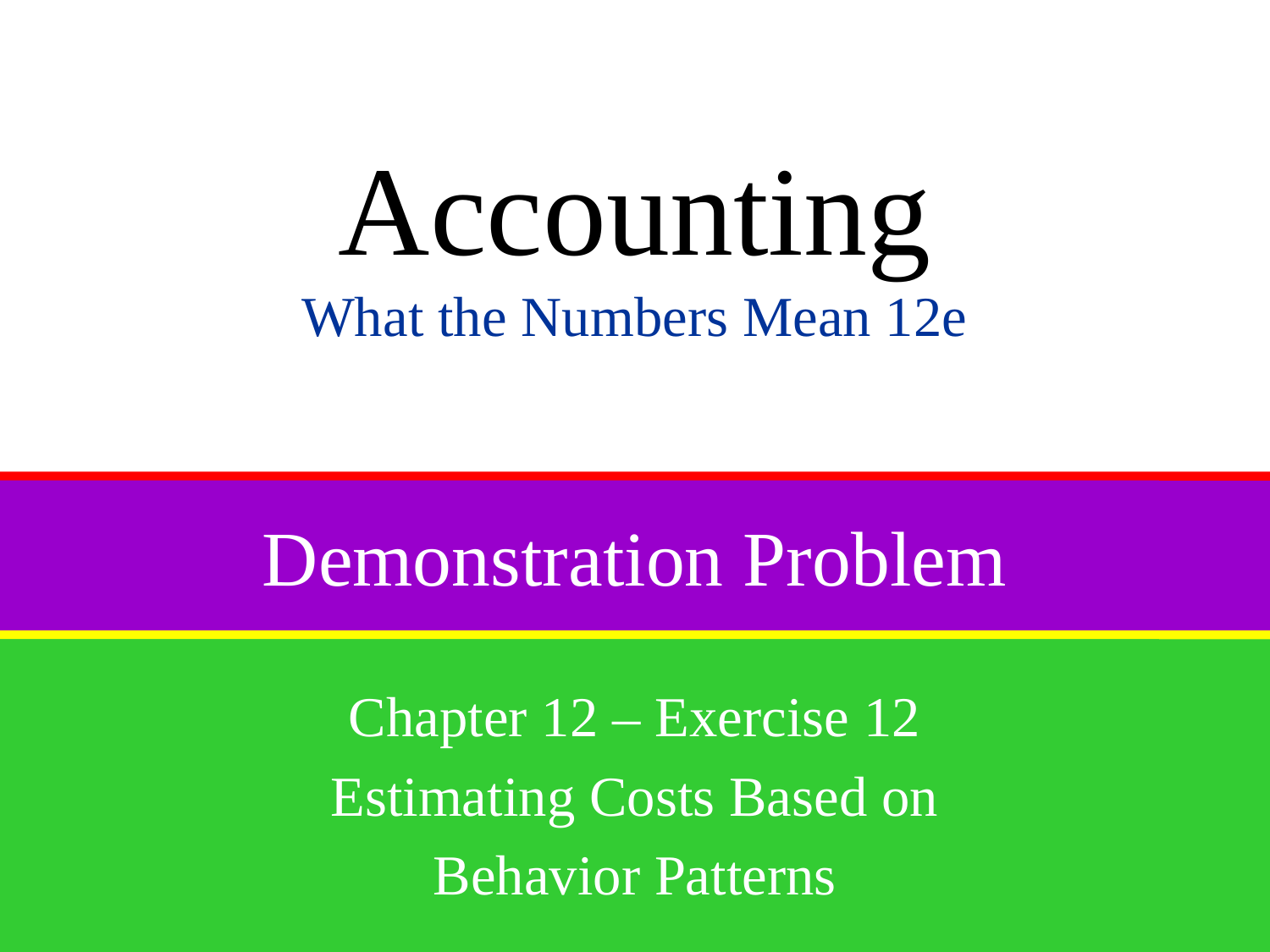

Accounting
What the Numbers Mean 12e
# Demonstration Problem

Chapter 12 – Exercise 12
Estimating Costs Based on
Behavior Patterns